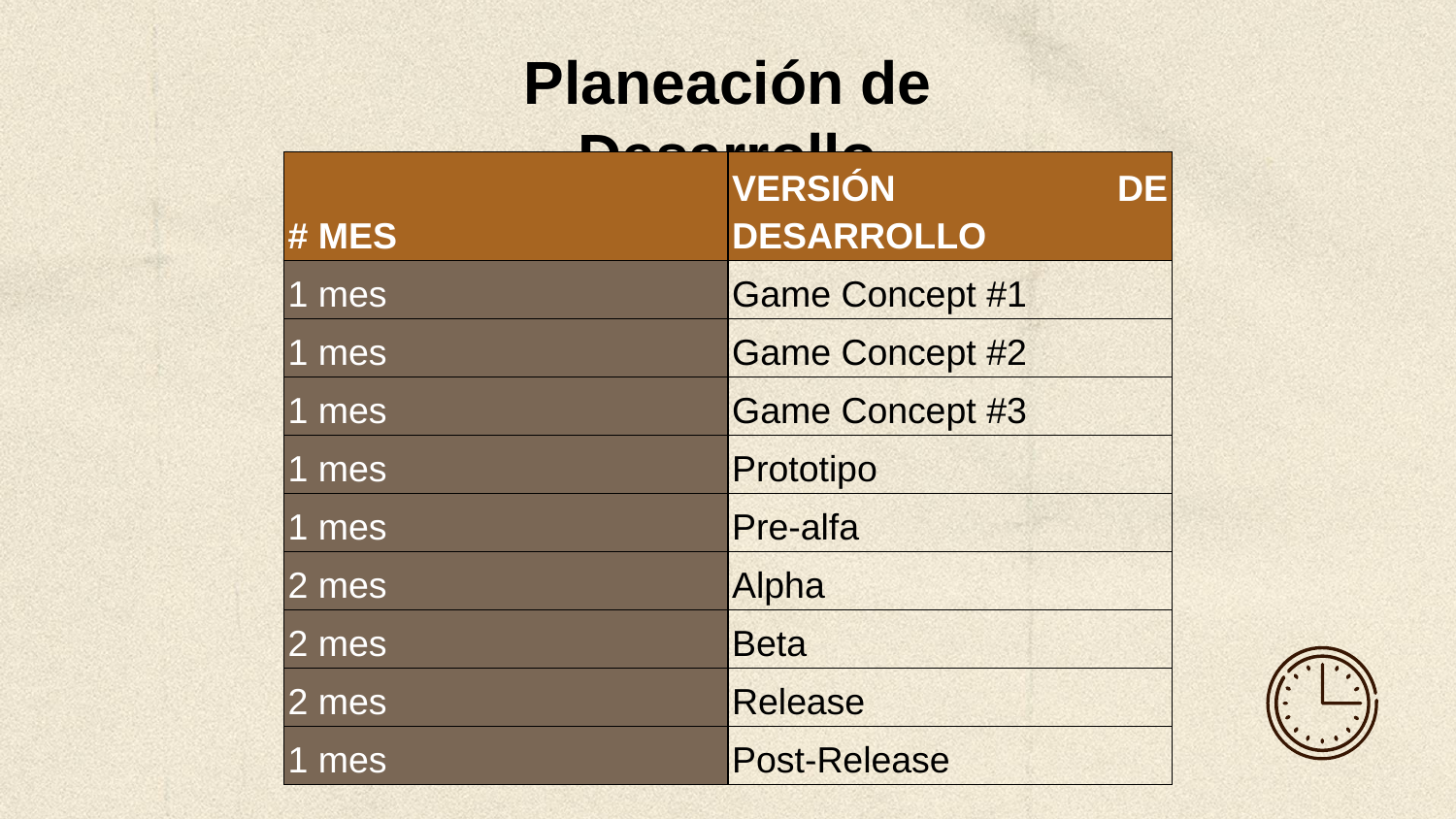

Planeación de Desarrollo
| # MES | VERSIÓN DE DESARROLLO |
| --- | --- |
| 1 mes | Game Concept #1 |
| 1 mes | Game Concept #2 |
| 1 mes | Game Concept #3 |
| 1 mes | Prototipo |
| 1 mes | Pre-alfa |
| 2 mes | Alpha |
| 2 mes | Beta |
| 2 mes | Release |
| 1 mes | Post-Release |